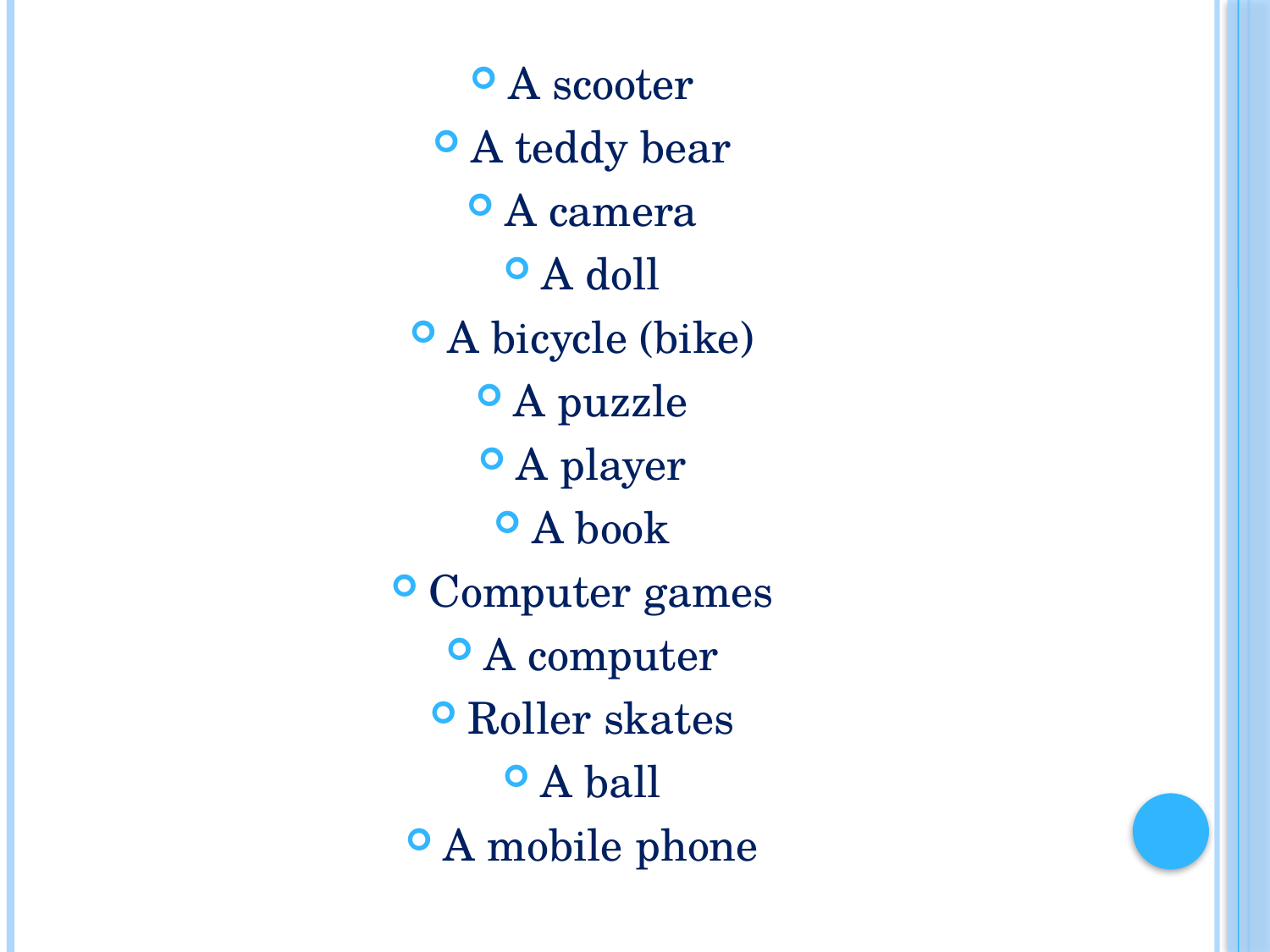

#
A scooter
A teddy bear
A camera
A doll
A bicycle (bike)
A puzzle
A player
A book
Computer games
A computer
Roller skates
A ball
A mobile phone